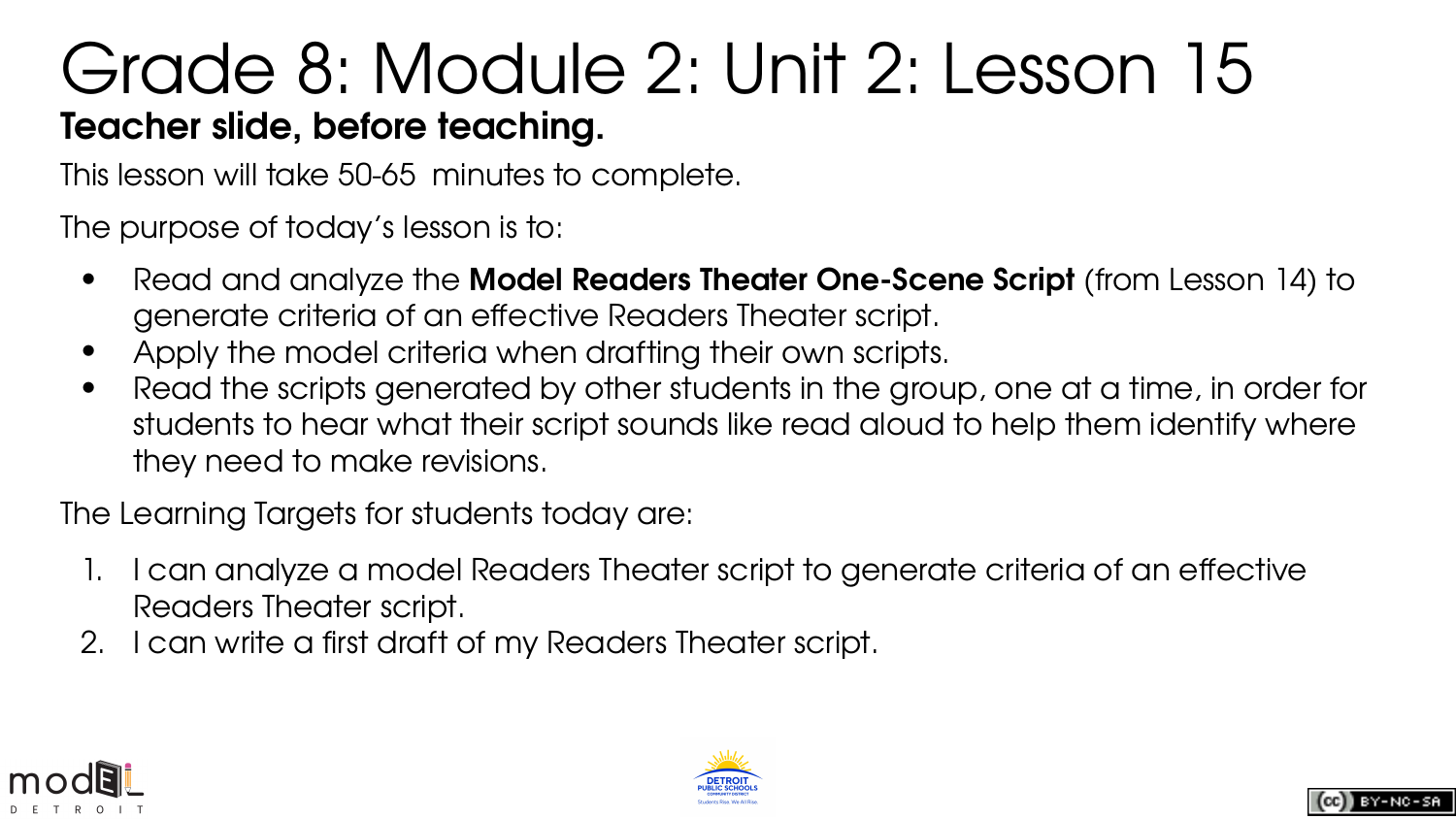

# Grade 8: Module 2: Unit 2: Lesson 15
Teacher slide, before teaching.
This lesson will take 50-65  minutes to complete.
The purpose of today’s lesson is to:
Read and analyze the Model Readers Theater One-Scene Script (from Lesson 14) to generate criteria of an effective Readers Theater script.
Apply the model criteria when drafting their own scripts.
Read the scripts generated by other students in the group, one at a time, in order for students to hear what their script sounds like read aloud to help them identify where they need to make revisions.
The Learning Targets for students today are:
I can analyze a model Readers Theater script to generate criteria of an effective Readers Theater script.
I can write a first draft of my Readers Theater script.